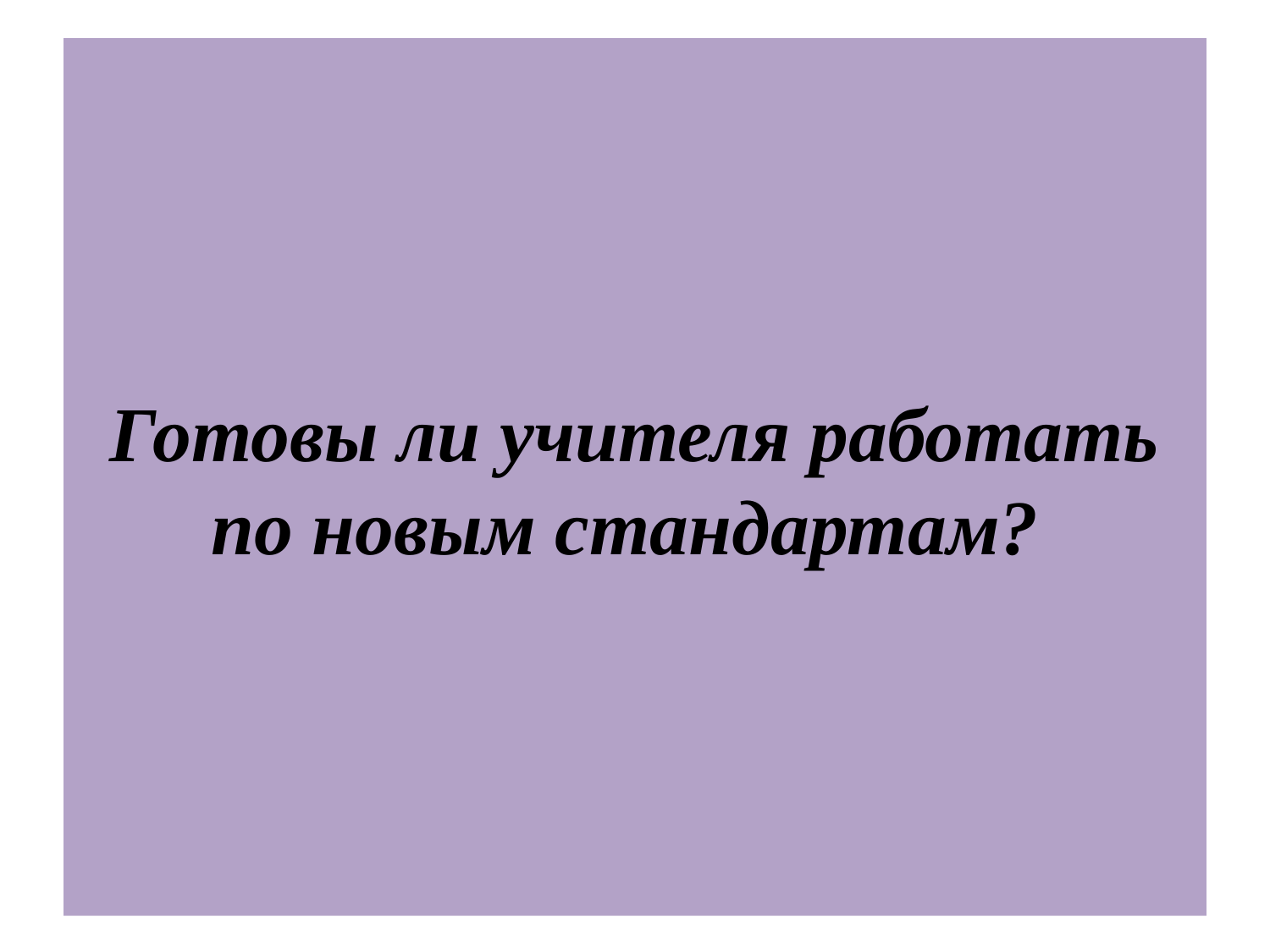

# Готовы ли учителя работать по новым стандартам?